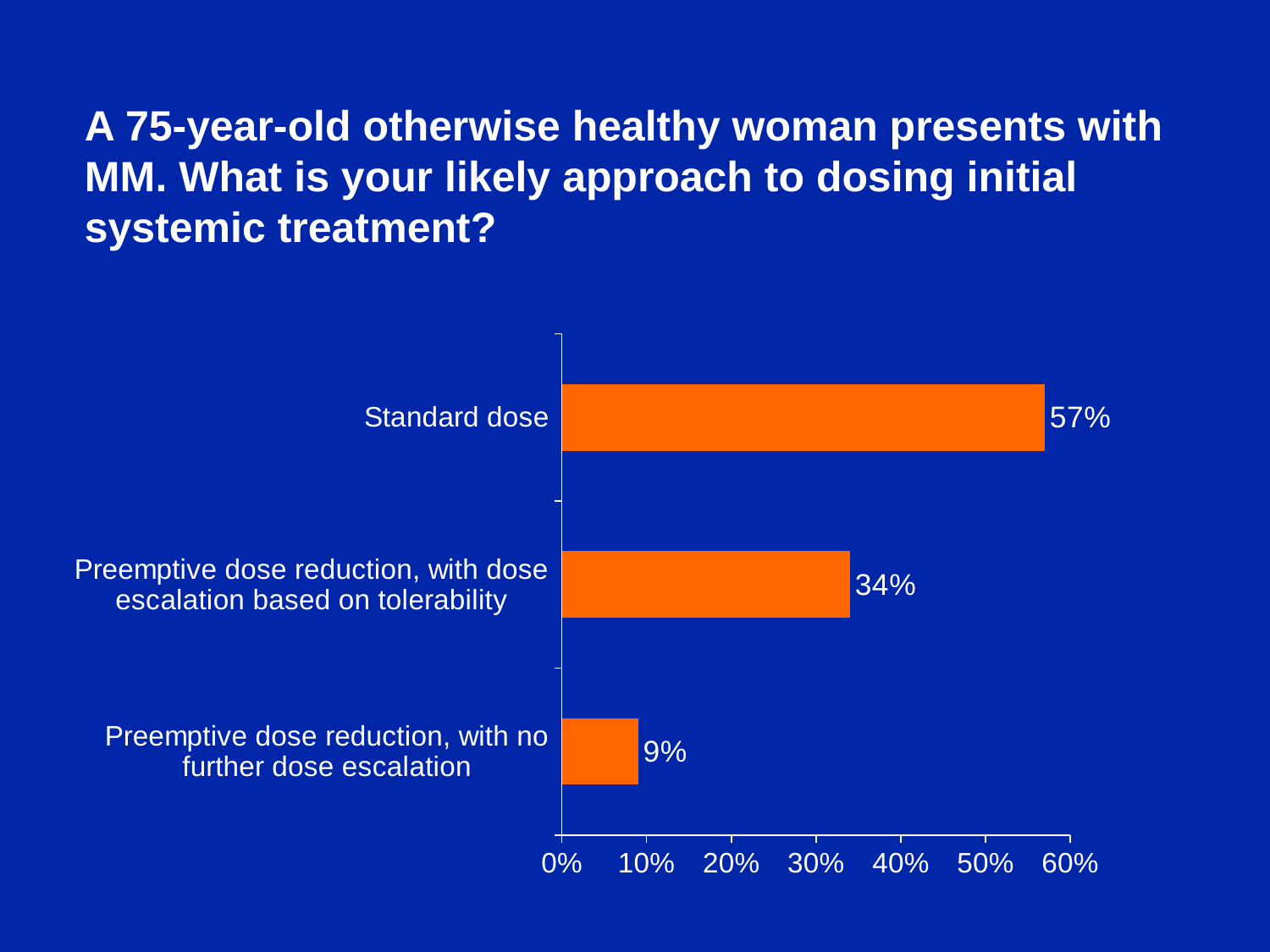

A 75-year-old otherwise healthy woman presents with MM. What is your likely approach to dosing initial systemic treatment?

### Chart

| Category | Series 1 |
|---|---|
| Preemptive dose reduction, with no further dose escalation | 0.09 |
| Preemptive dose reduction, with dose escalation based on tolerability | 0.34 |
| Standard dose | 0.57 |